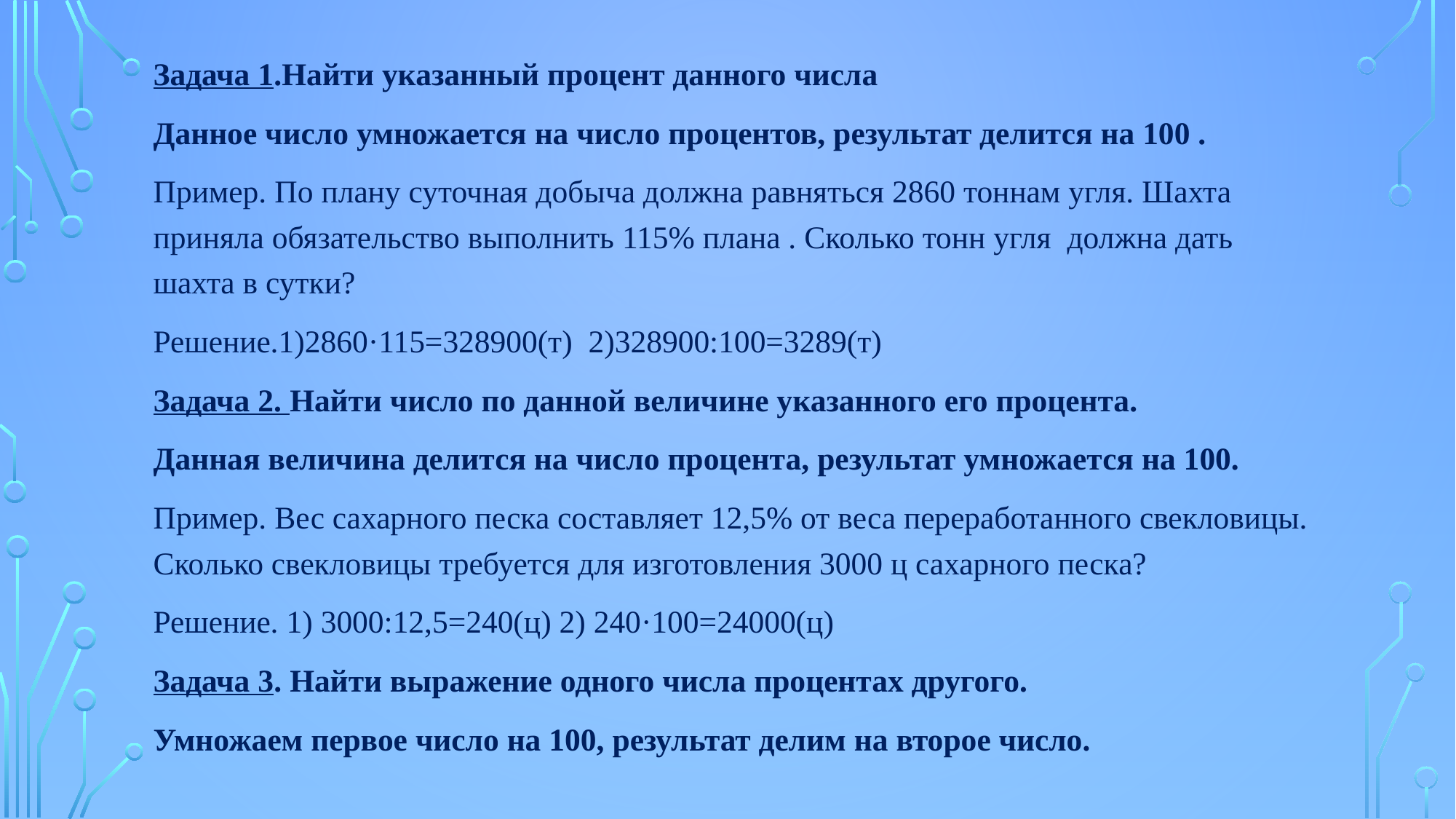

Задача 1.Найти указанный процент данного числа
Данное число умножается на число процентов, результат делится на 100 .
Пример. По плану суточная добыча должна равняться 2860 тоннам угля. Шахта приняла обязательство выполнить 115% плана . Сколько тонн угля  должна дать шахта в сутки?
Решение.1)2860·115=328900(т)  2)328900:100=3289(т)
Задача 2. Найти число по данной величине указанного его процента.
Данная величина делится на число процента, результат умножается на 100.
Пример. Вес сахарного песка составляет 12,5% от веса переработанного свекловицы. Сколько свекловицы требуется для изготовления 3000 ц сахарного песка?
Решение. 1) 3000:12,5=240(ц) 2) 240·100=24000(ц)
Задача 3. Найти выражение одного числа процентах другого.
Умножаем первое число на 100, результат делим на второе число.